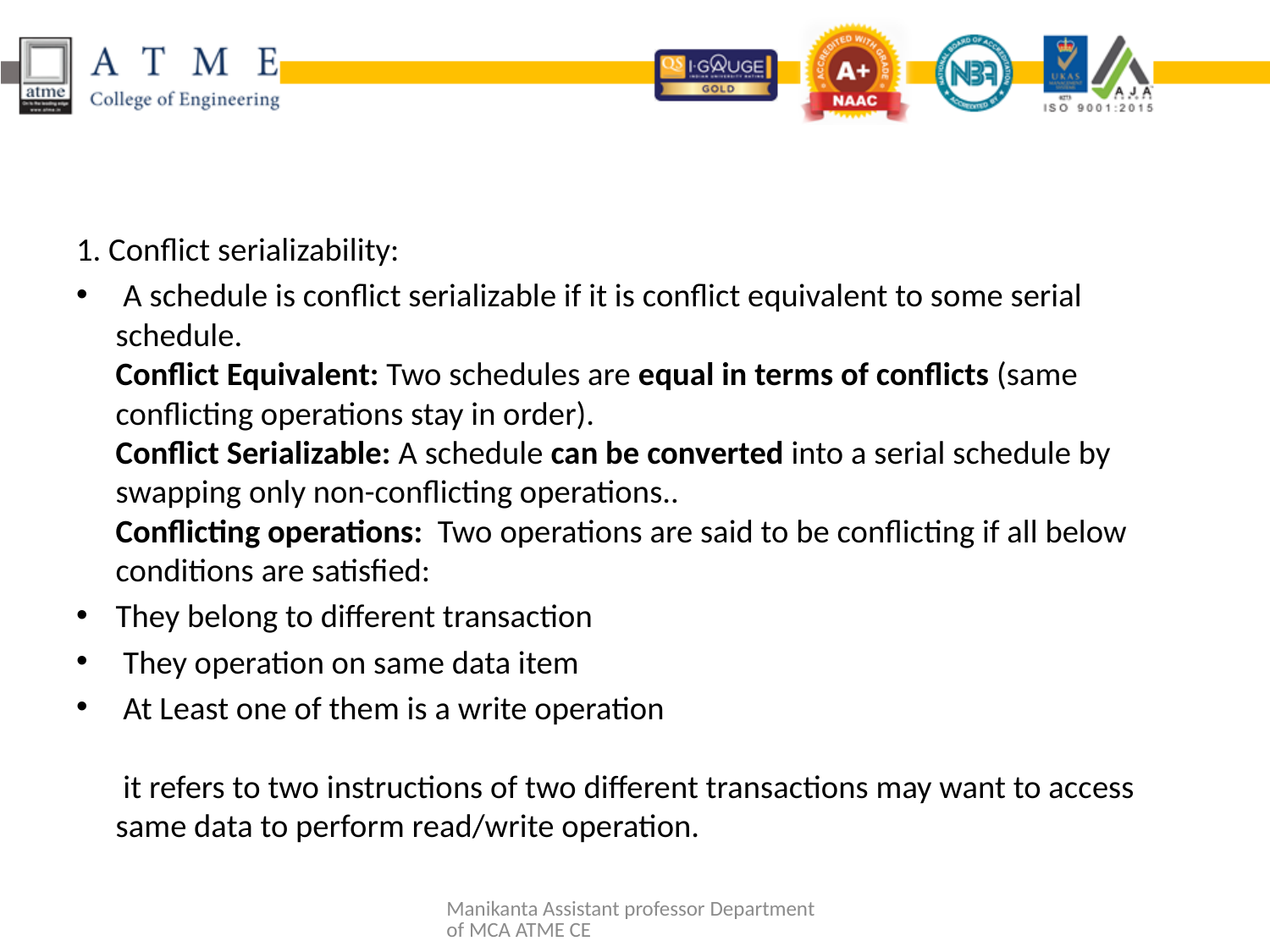

#
1. Conflict serializability:
 A schedule is conflict serializable if it is conflict equivalent to some serial schedule.
Conflict Equivalent: Two schedules are equal in terms of conflicts (same conflicting operations stay in order).
Conflict Serializable: A schedule can be converted into a serial schedule by swapping only non-conflicting operations..
Conflicting operations:  Two operations are said to be conflicting if all below conditions are satisfied:
They belong to different transaction
 They operation on same data item
 At Least one of them is a write operation
 it refers to two instructions of two different transactions may want to access same data to perform read/write operation.
Manikanta Assistant professor Department of MCA ATME CE